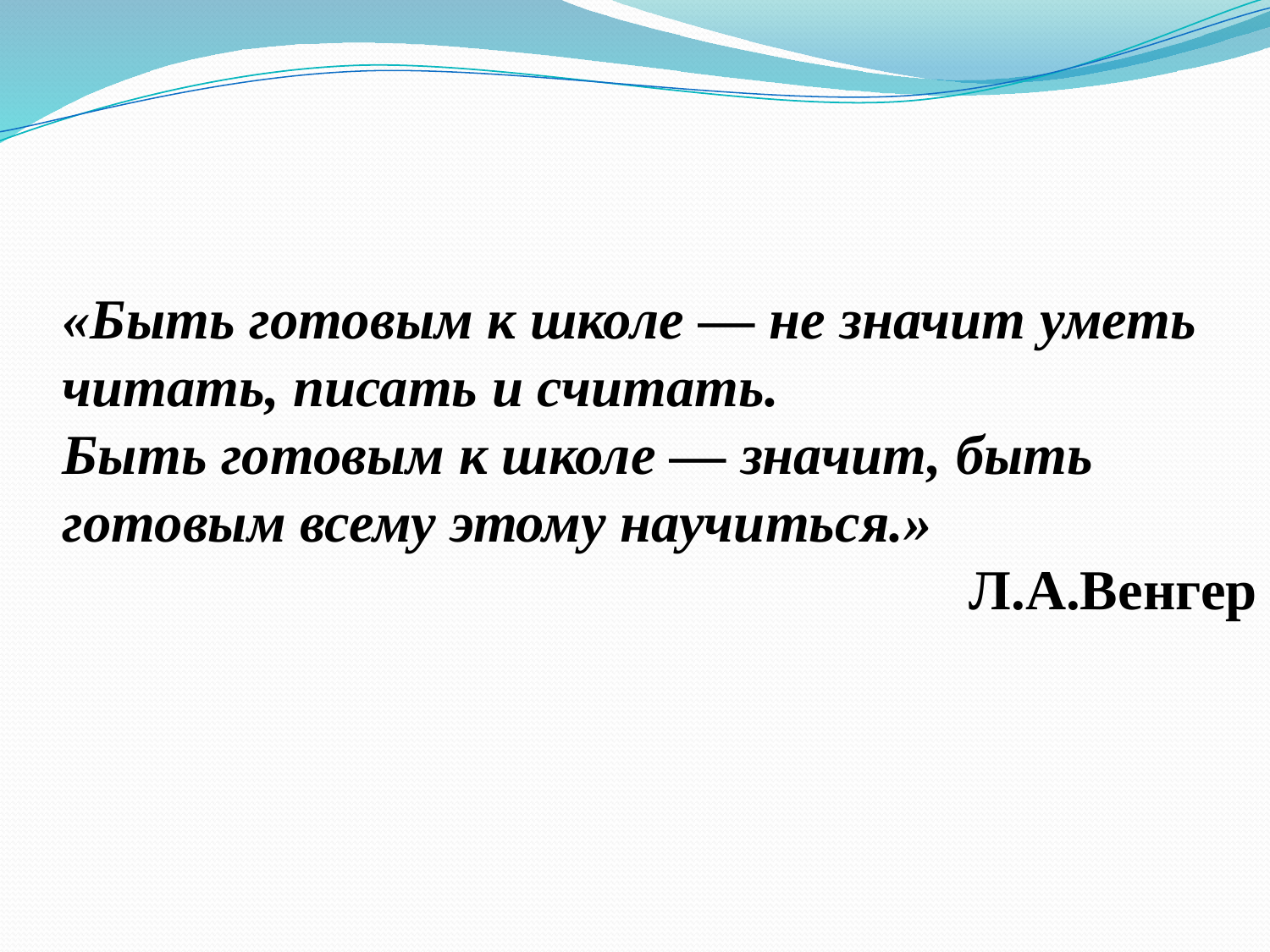

«Быть готовым к школе — не значит уметь читать, писать и считать.
Быть готовым к школе — значит, быть готовым всему этому научиться.»
Л.А.Венгер